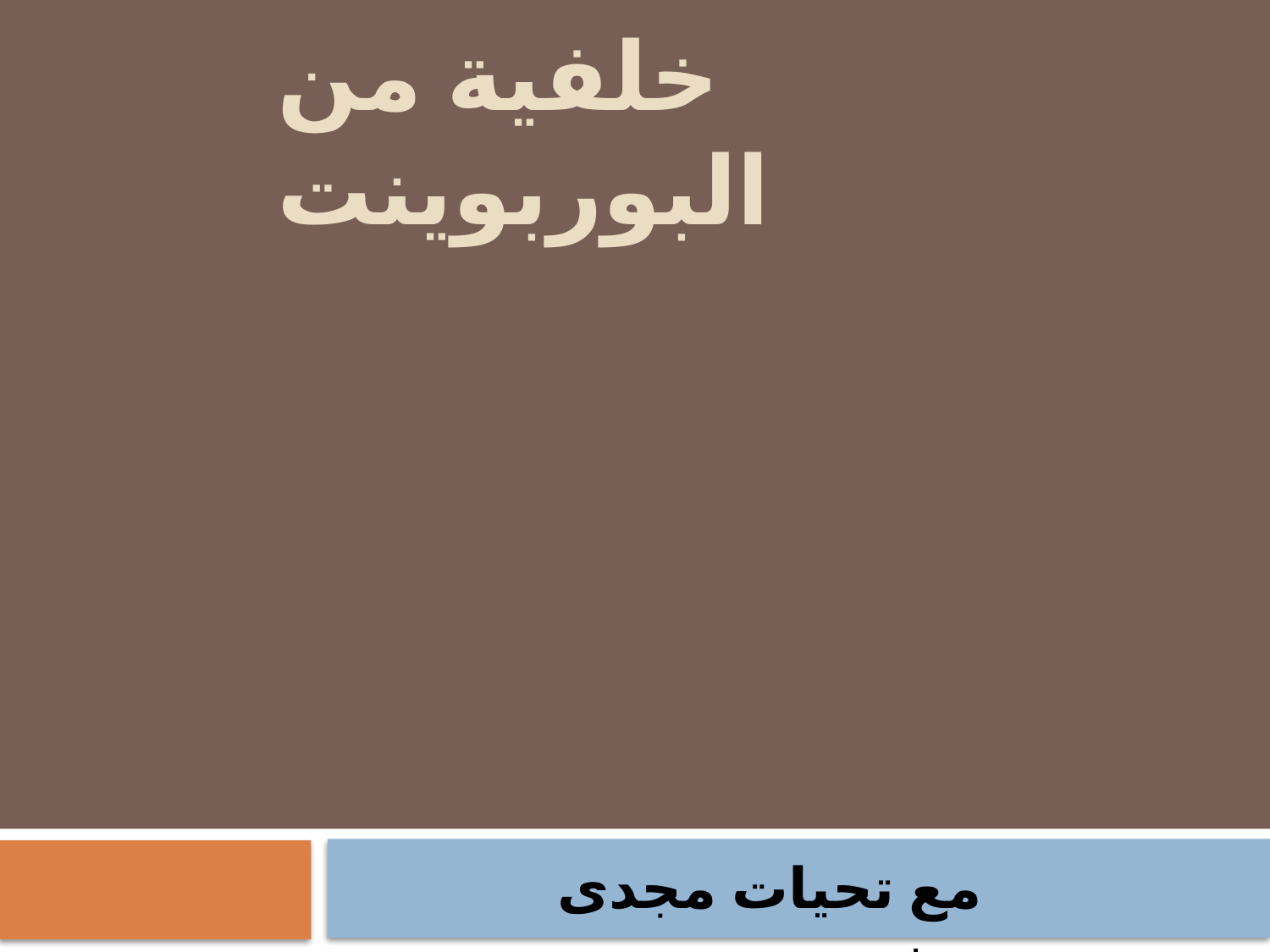

# خلفية من البوربوينت
مع تحيات مجدى يونس